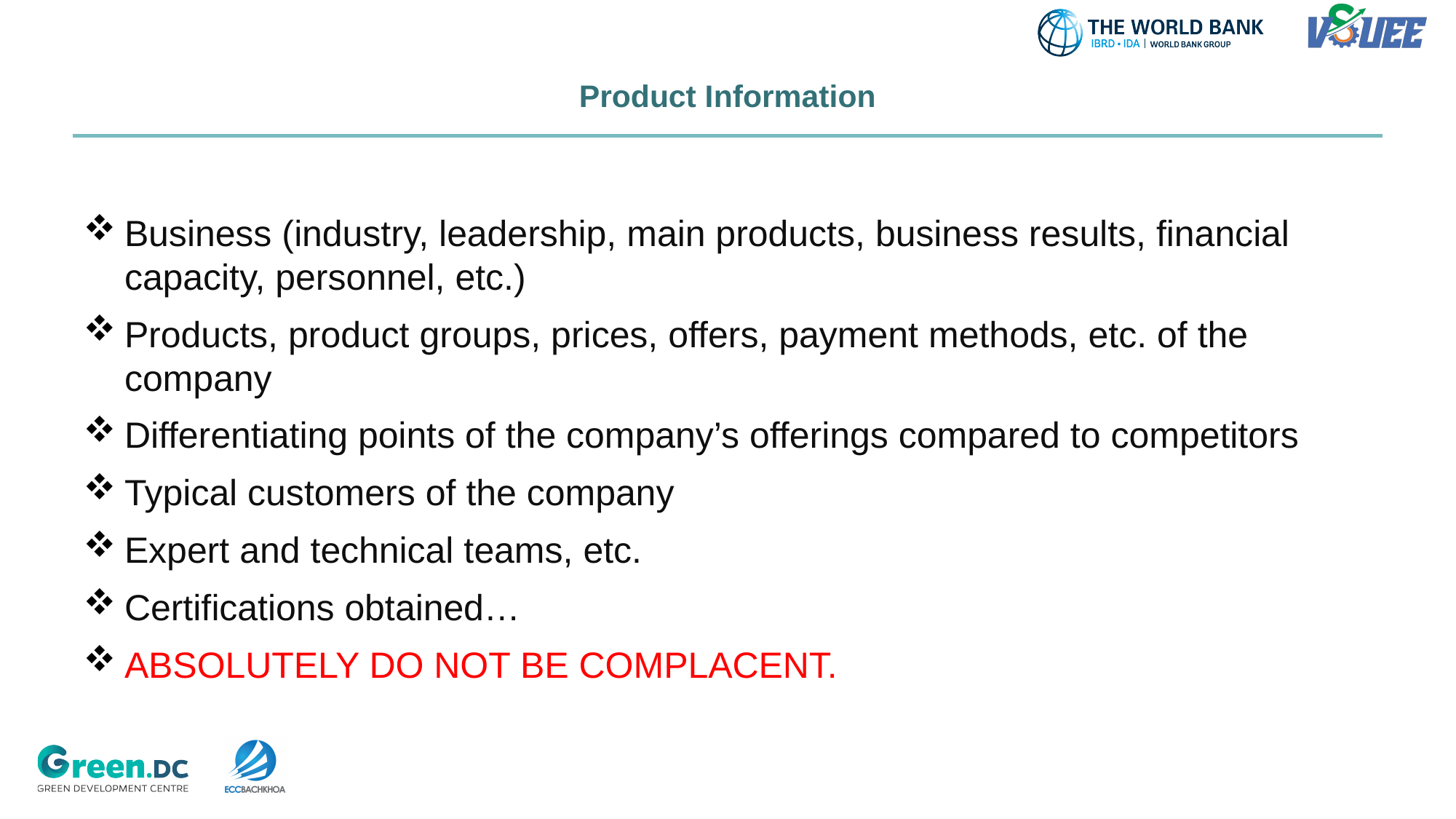

# Product Information
Business (industry, leadership, main products, business results, financial capacity, personnel, etc.)
Products, product groups, prices, offers, payment methods, etc. of the company
Differentiating points of the company’s offerings compared to competitors
Typical customers of the company
Expert and technical teams, etc.
Certifications obtained…
ABSOLUTELY DO NOT BE COMPLACENT.